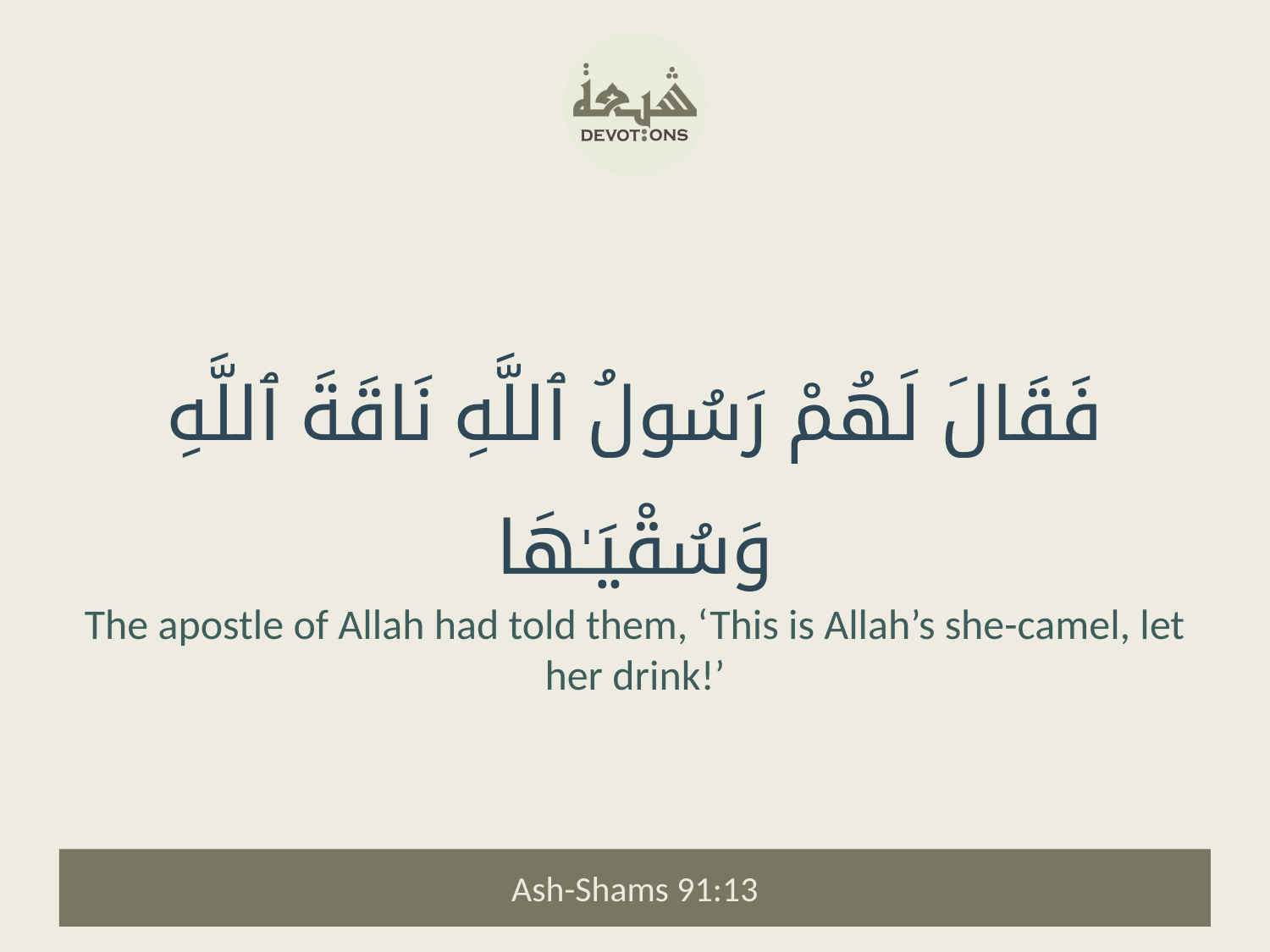

فَقَالَ لَهُمْ رَسُولُ ٱللَّهِ نَاقَةَ ٱللَّهِ وَسُقْيَـٰهَا
The apostle of Allah had told them, ‘This is Allah’s she-camel, let her drink!’
Ash-Shams 91:13